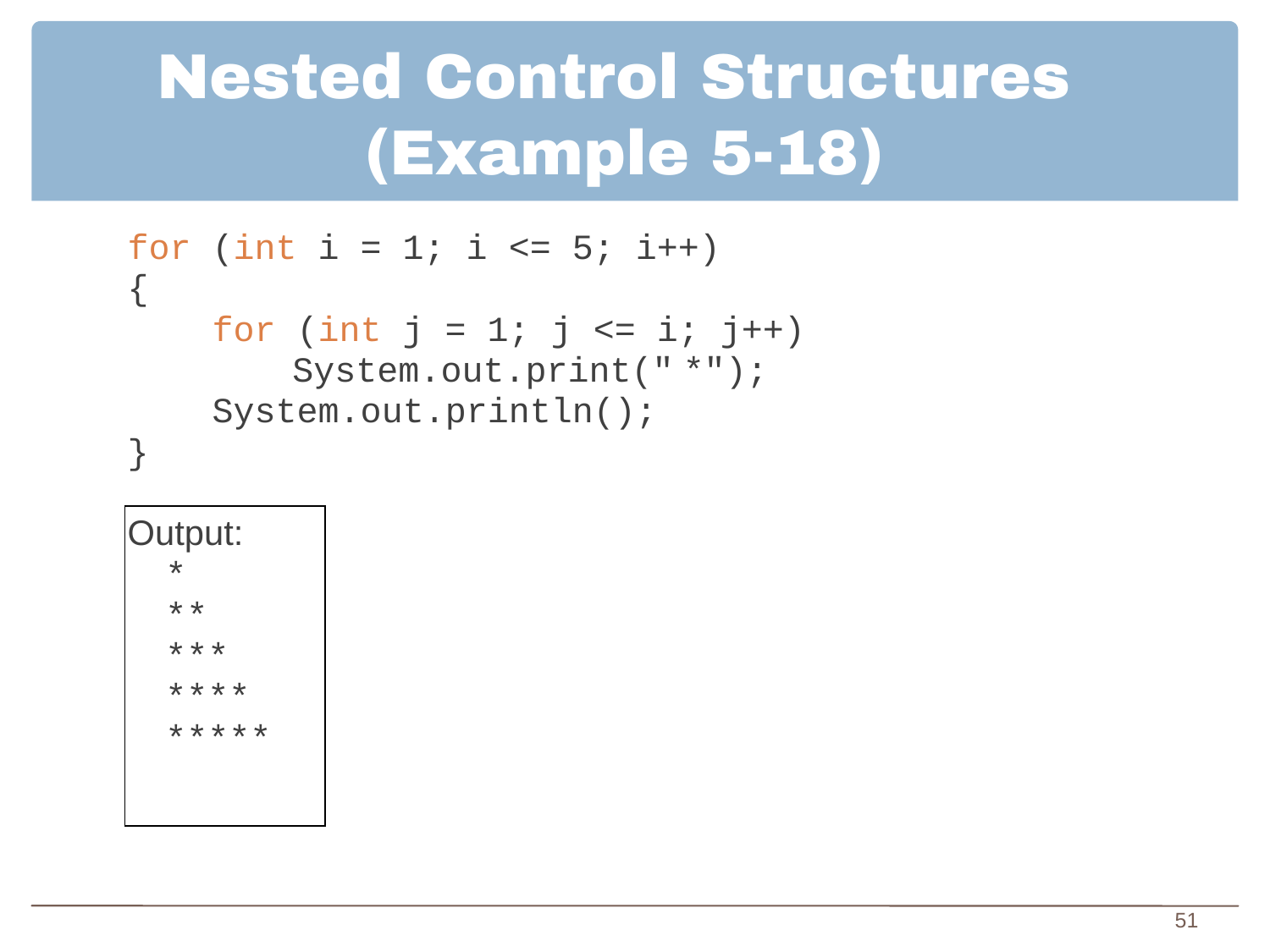

# Nested Control Structures (Example 5-18)
for (int i = 1; i <= 5; i++)
{
    for (int j = 1; j <= i; j++)
	      System.out.print(" *");
    System.out.println();
}

Output:
	*
	**
	***
	****
	*****

51